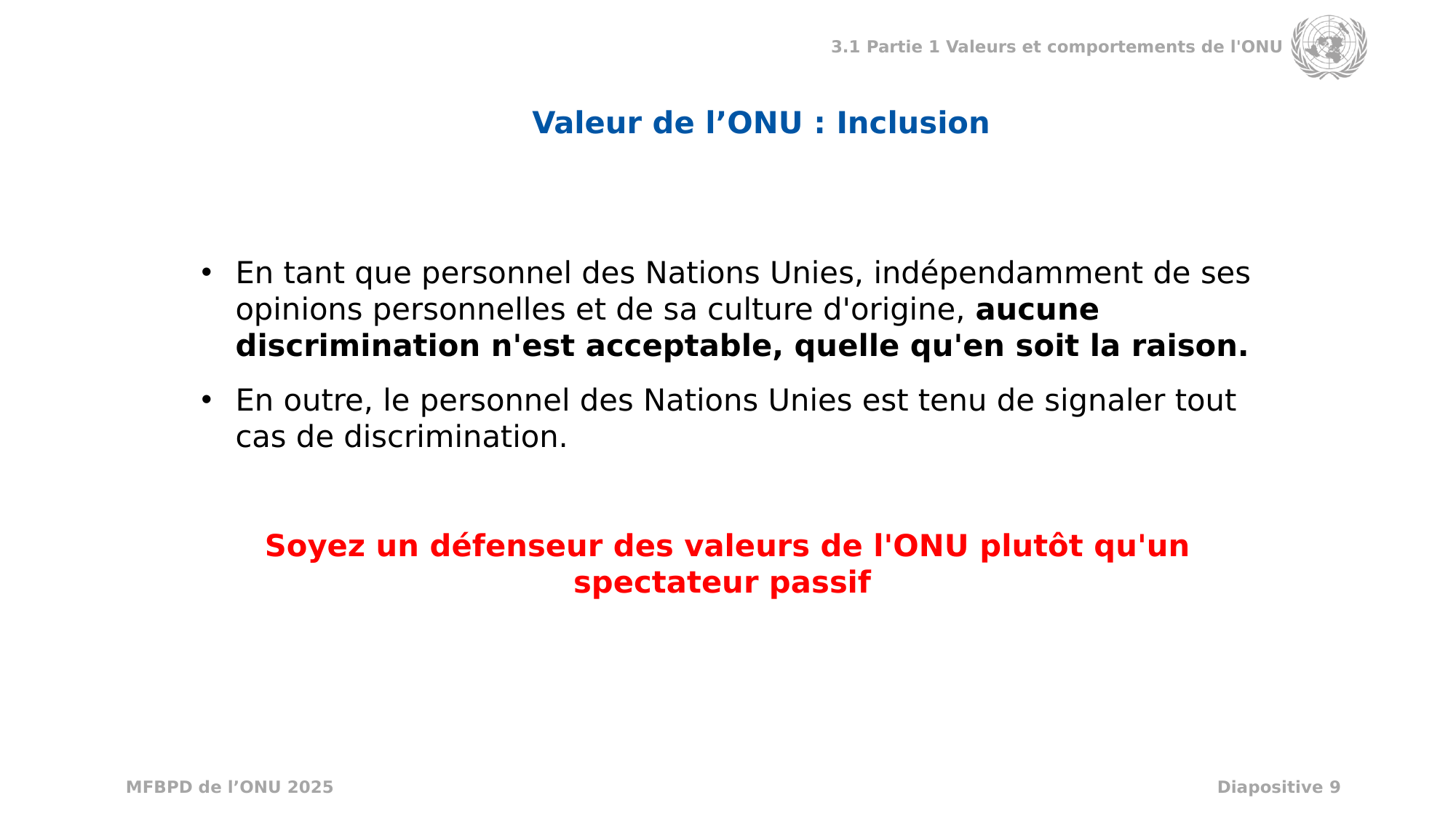

Valeur de l’ONU : Inclusion
En tant que personnel des Nations Unies, indépendamment de ses opinions personnelles et de sa culture d'origine, aucune discrimination n'est acceptable, quelle qu'en soit la raison.
En outre, le personnel des Nations Unies est tenu de signaler tout cas de discrimination.

Soyez un défenseur des valeurs de l'ONU plutôt qu'un spectateur passif